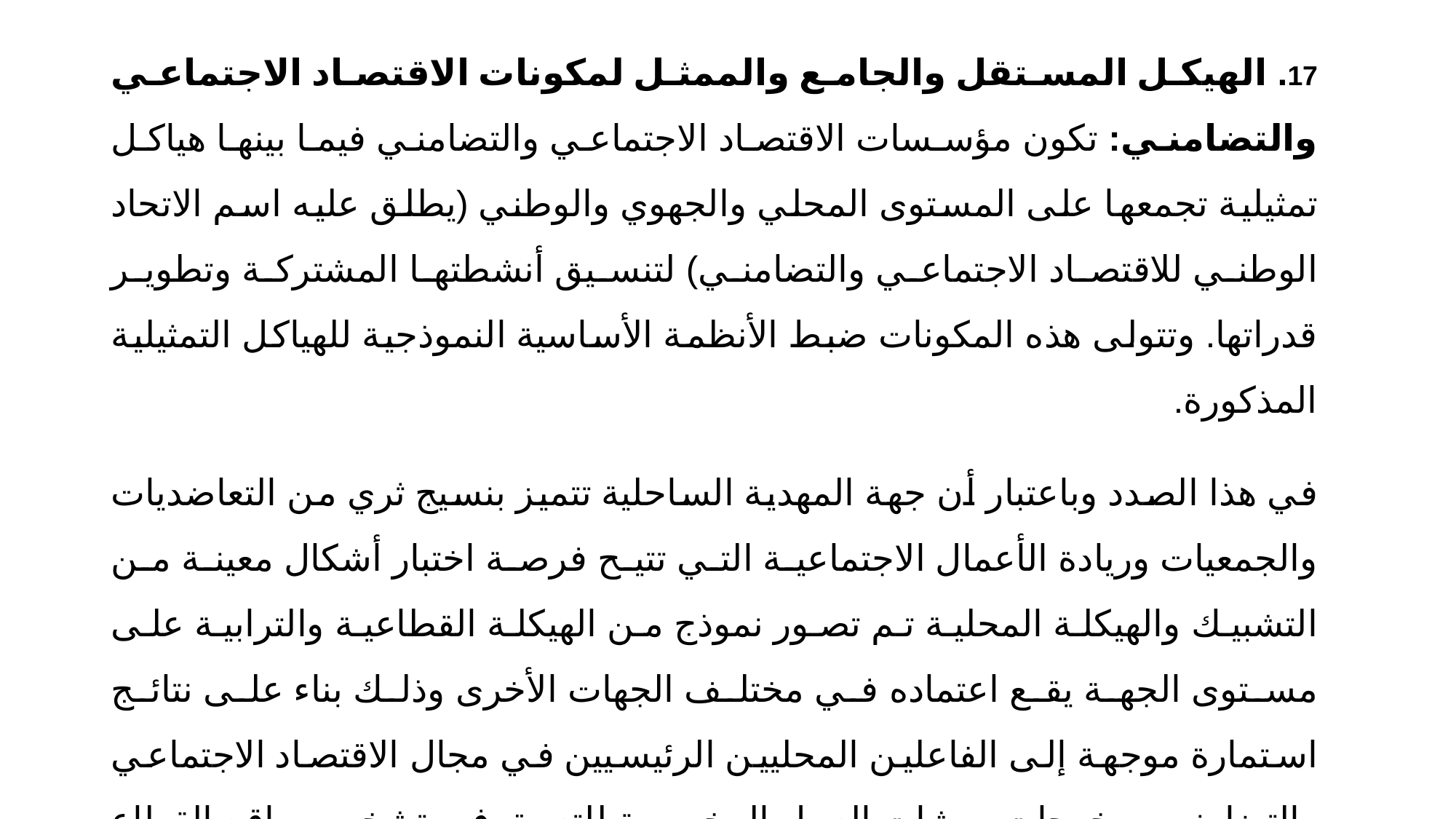

17. الهيكل المستقل والجامع والممثل لمكونات الاقتصاد الاجتماعي والتضامني: تكون مؤسسات الاقتصاد الاجتماعي والتضامني فيما بينها هياكل تمثيلية تجمعها على المستوى المحلي والجهوي والوطني (يطلق عليه اسم الاتحاد الوطني للاقتصاد الاجتماعي والتضامني) لتنسيق أنشطتها المشتركة وتطوير قدراتها. وتتولى هذه المكونات ضبط الأنظمة الأساسية النموذجية للهياكل التمثيلية المذكورة.
في هذا الصدد وباعتبار أن جهة المهدية الساحلية تتميز بنسيج ثري من التعاضديات والجمعيات وريادة الأعمال الاجتماعية التي تتيح فرصة اختبار أشكال معينة من التشبيك والهيكلة المحلية تم تصور نموذج من الهيكلة القطاعية والترابية على مستوى الجهة يقع اعتماده في مختلف الجهات الأخرى وذلك بناء على نتائج استمارة موجهة إلى الفاعلين المحليين الرئيسيين في مجال الاقتصاد الاجتماعي والتضامني ومخرجات ورشات العمل المخصصة للتعمق في تشخيص واقع القطاع في مختلف معتمديات الجهة والنقاش حول مسودة النظام الأساسي المقترحة.